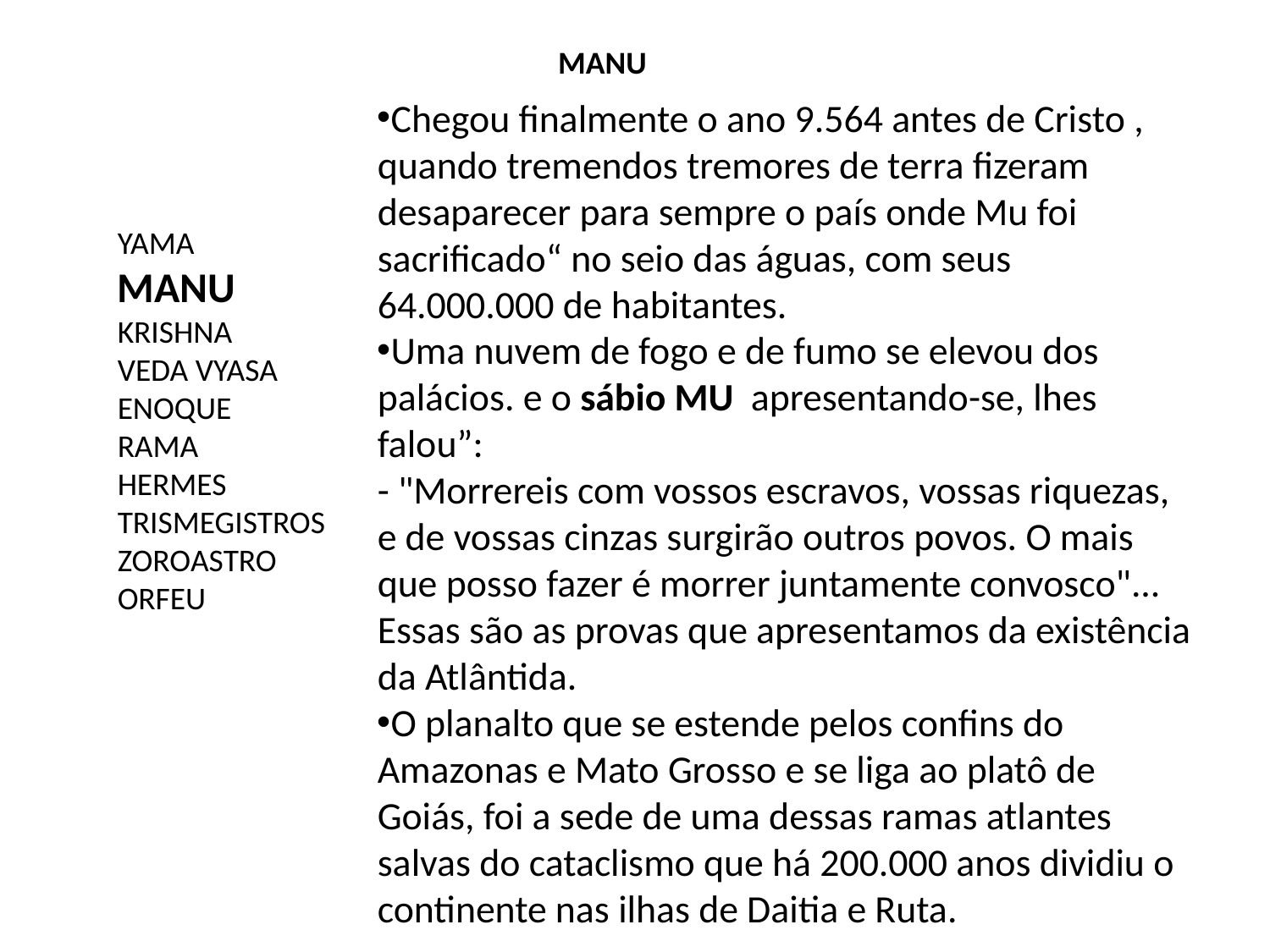

MANU
Chegou finalmente o ano 9.564 antes de Cristo , quando tremendos tremores de terra fizeram desaparecer para sempre o país onde Mu foi sacrificado“ no seio das águas, com seus 64.000.000 de habitantes.
Uma nuvem de fogo e de fumo se elevou dos palácios. e o sábio MU  apresentando-se, lhes falou”:
- "Morrereis com vossos escravos, vossas riquezas, e de vossas cinzas surgirão outros povos. O mais que posso fazer é morrer juntamente convosco"...
Essas são as provas que apresentamos da existência da Atlântida.
O planalto que se estende pelos confins do Amazonas e Mato Grosso e se liga ao platô de Goiás, foi a sede de uma dessas ramas atlantes salvas do cataclismo que há 200.000 anos dividiu o continente nas ilhas de Daitia e Ruta.
YAMA
MANU
KRISHNA
VEDA VYASA
ENOQUE
RAMA
HERMES TRISMEGISTROS
ZOROASTRO
ORFEU